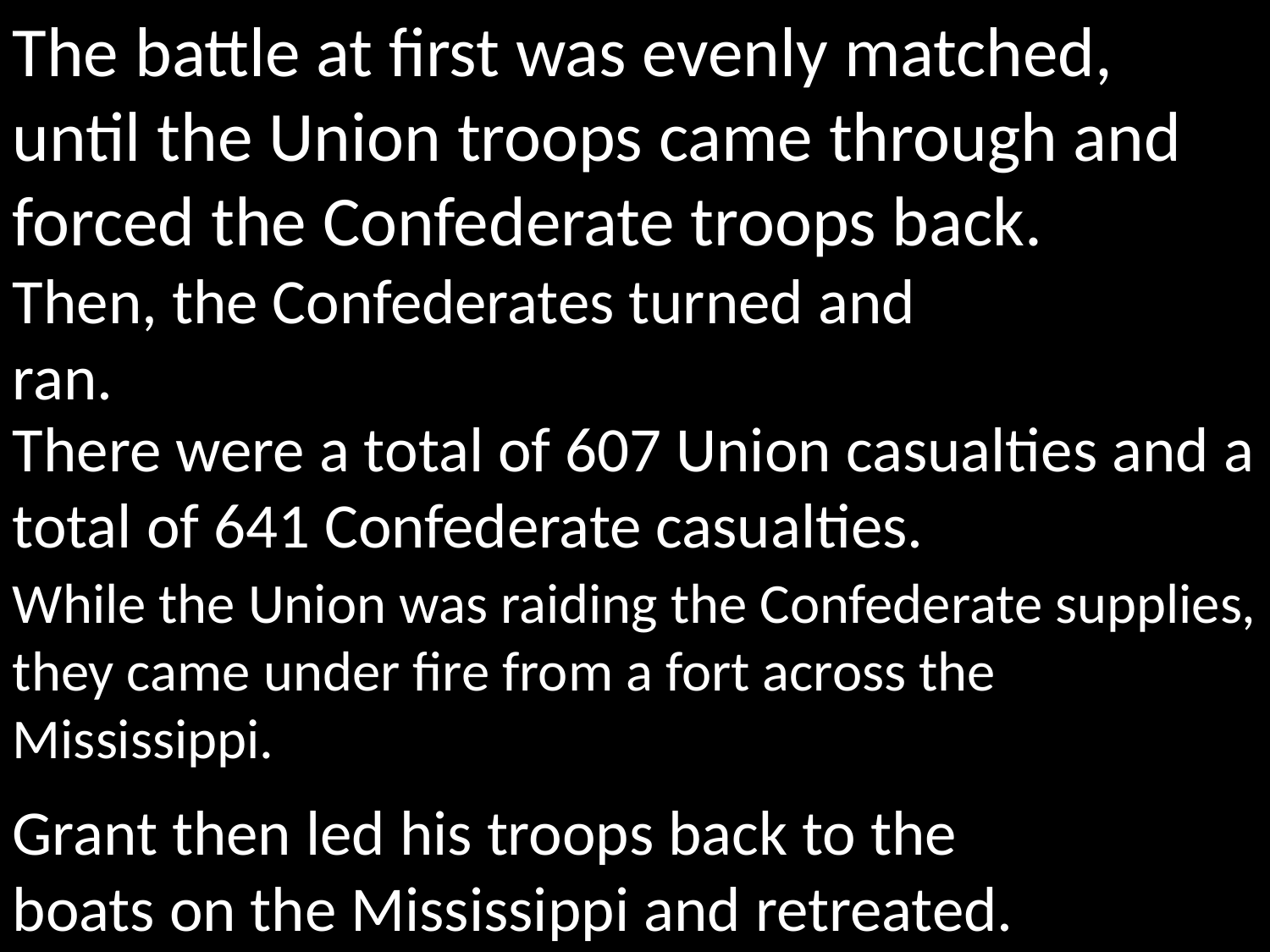

The battle at first was evenly matched, until the Union troops came through and forced the Confederate troops back.
Then, the Confederates turned and ran.
There were a total of 607 Union casualties and a total of 641 Confederate casualties.
While the Union was raiding the Confederate supplies, they came under fire from a fort across the Mississippi.
Grant then led his troops back to the boats on the Mississippi and retreated.
http://www.civilwar.n2genealogy.com/battles/611107.html